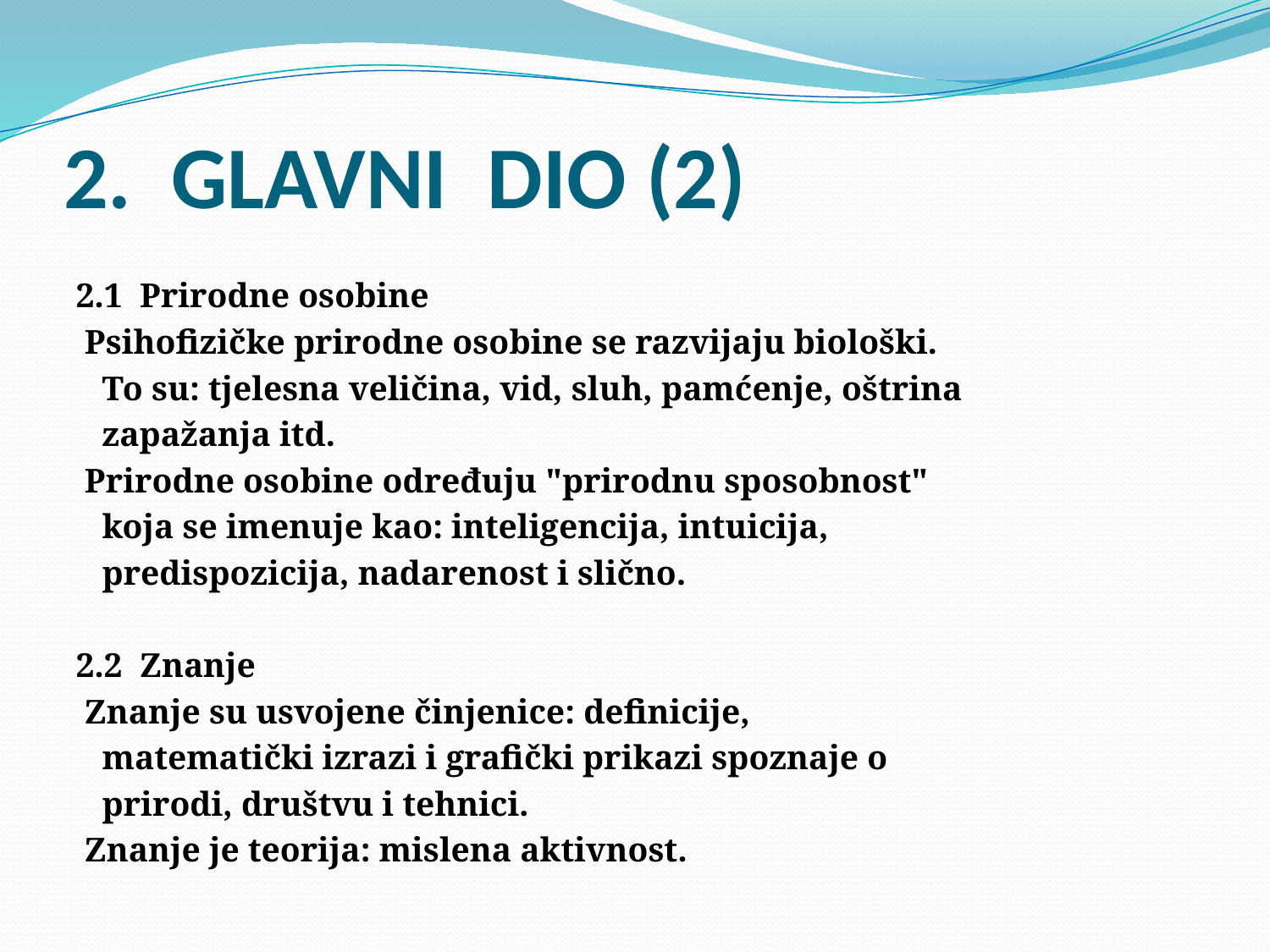

# 2.  GLAVNI  DIO (2)
2.1  Prirodne osobine
 Psihofizičke prirodne osobine se razvijaju biološki.
   To su: tjelesna veličina, vid, sluh, pamćenje, oštrina
   zapažanja itd.
 Prirodne osobine određuju "prirodnu sposobnost"
   koja se imenuje kao: inteligencija, intuicija,
   predispozicija, nadarenost i slično.

2.2  Znanje
 Znanje su usvojene činjenice: definicije,
   matematički izrazi i grafički prikazi spoznaje o
   prirodi, društvu i tehnici.
 Znanje je teorija: mislena aktivnost.